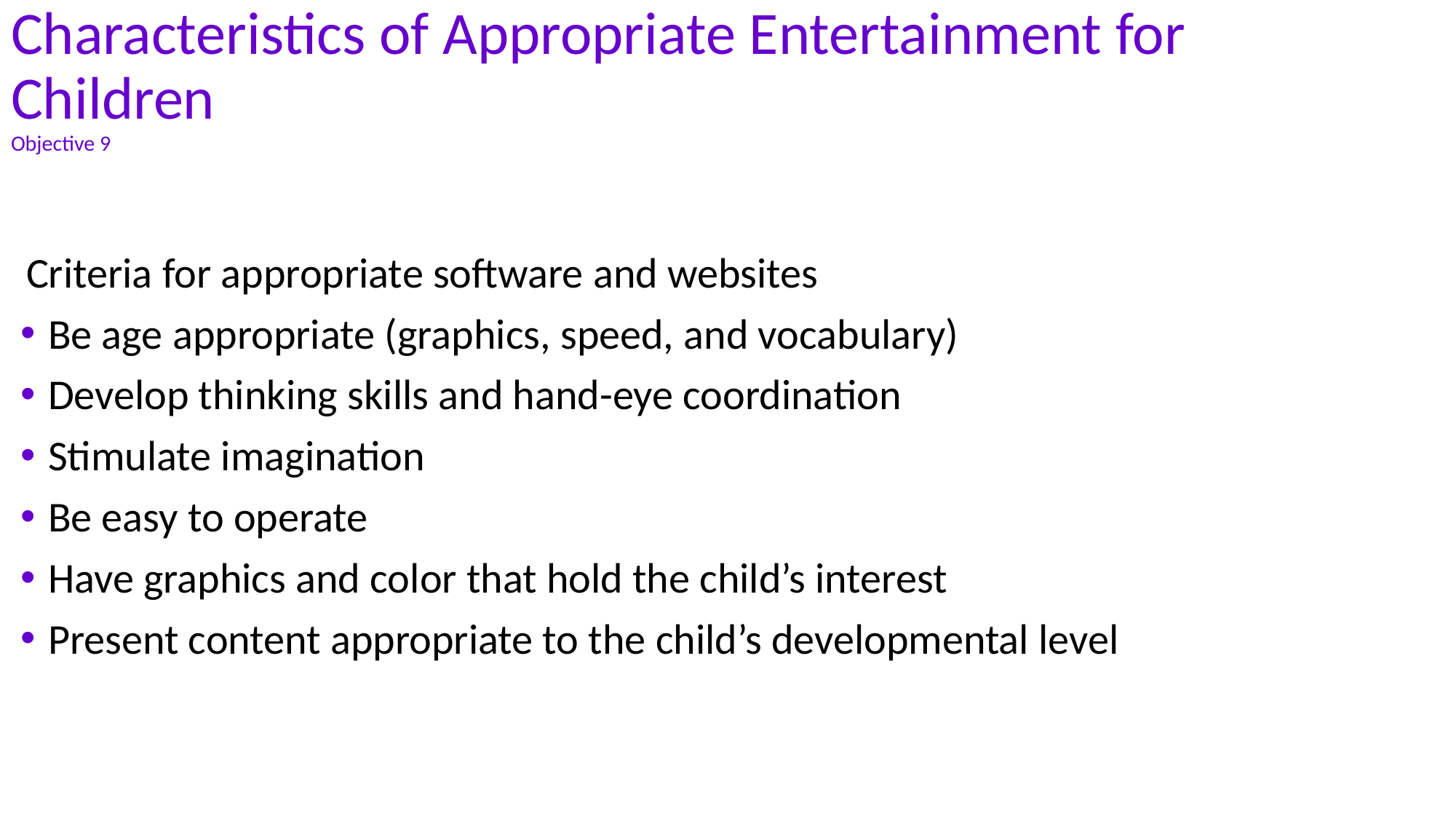

# Characteristics of Appropriate Entertainment for Children Objective 9
Criteria for appropriate software and websites
Be age appropriate (graphics, speed, and vocabulary)
Develop thinking skills and hand-eye coordination
Stimulate imagination
Be easy to operate
Have graphics and color that hold the child’s interest
Present content appropriate to the child’s developmental level